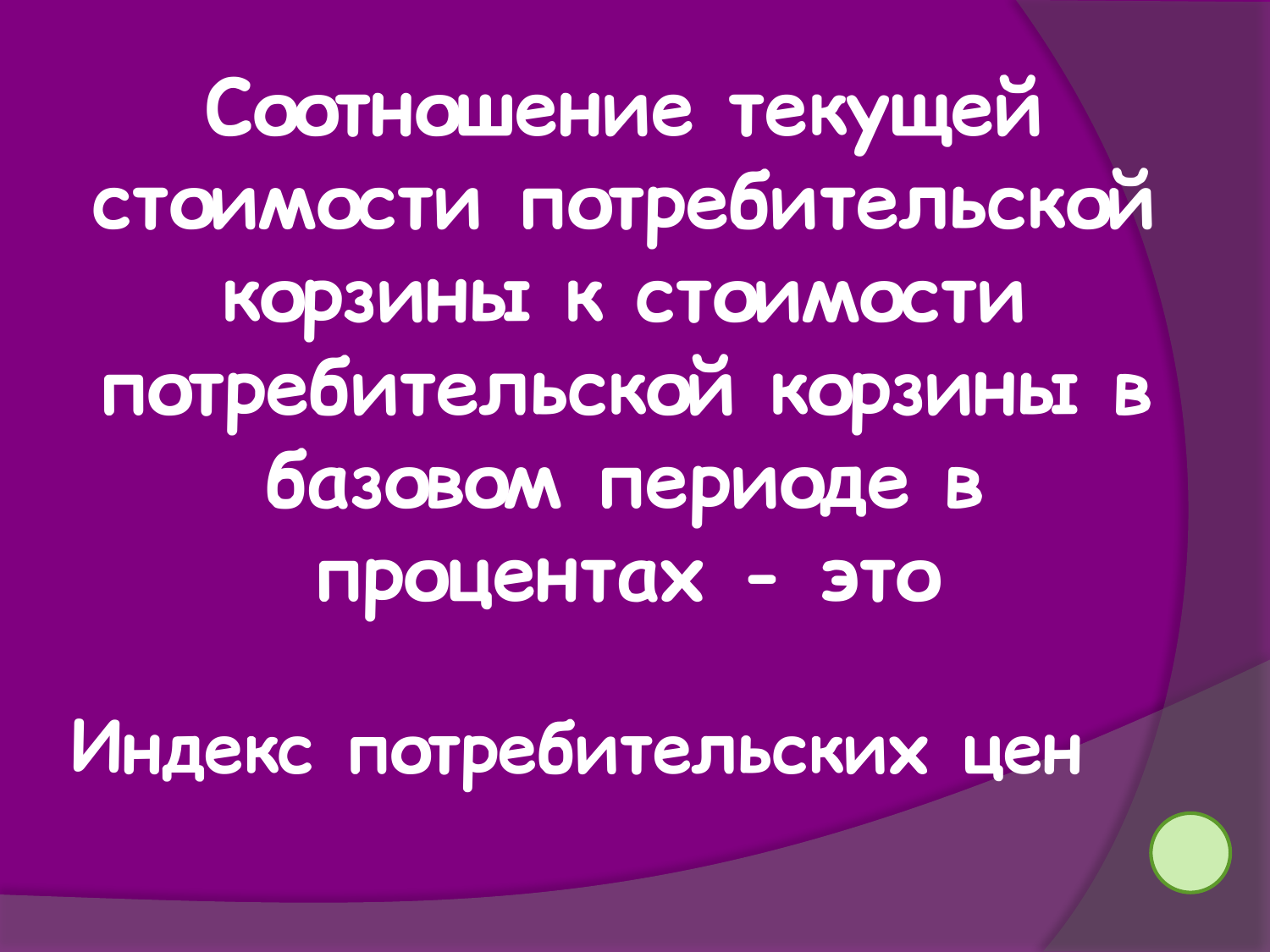

Соотношение текущей стоимости потребительской корзины к стоимости потребительской корзины в базовом периоде в процентах - это
Индекс потребительских цен